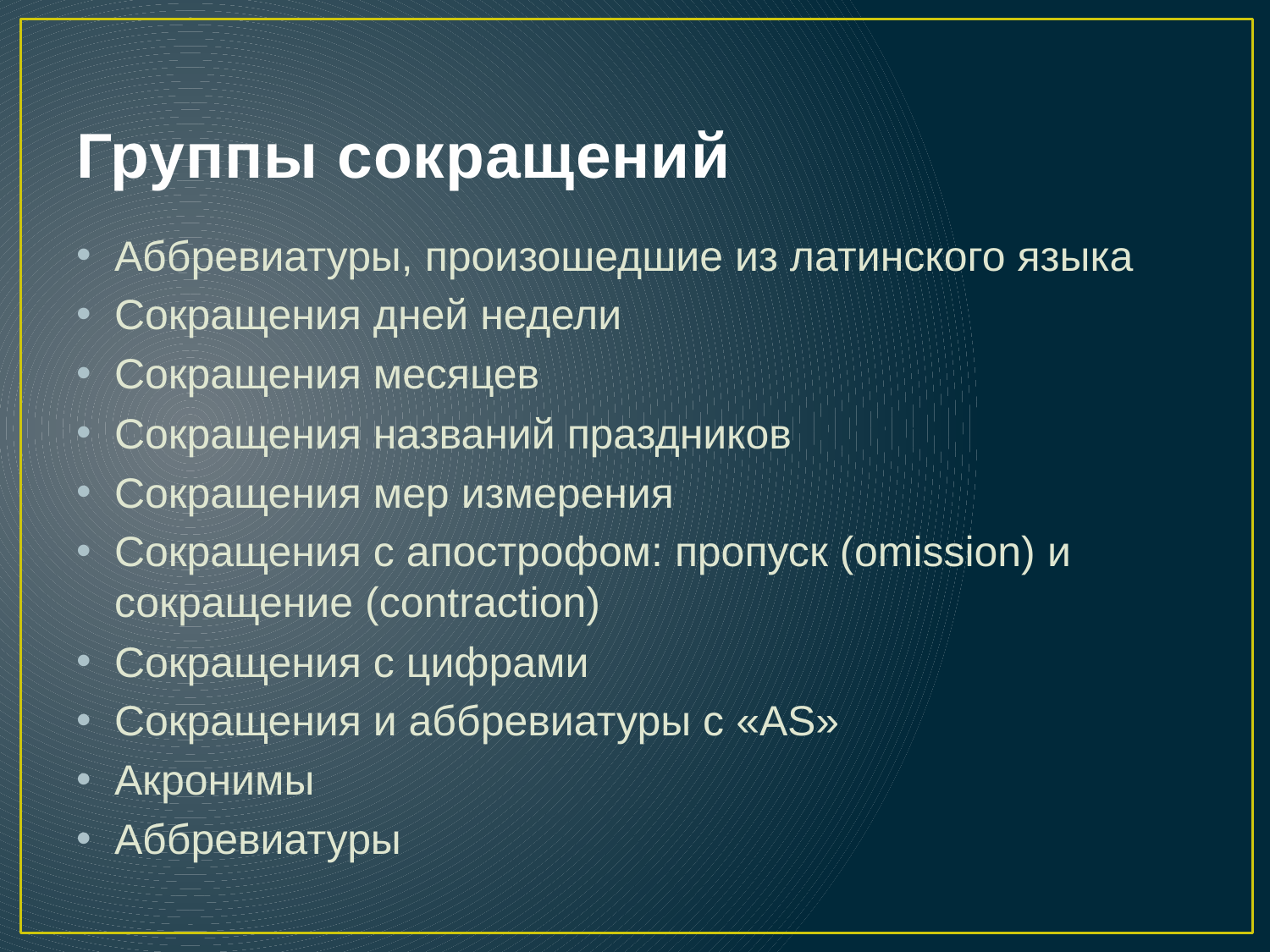

# Группы сокращений
Аббревиатуры, произошедшие из латинского языка
Сокращения дней недели
Сокращения месяцев
Сокращения названий праздников
Сокращения мер измерения
Сокращения с апострофом: пропуск (omission) и сокращение (contraction)
Сокращения с цифрами
Сокращения и аббревиатуры с «AS»
Акронимы
Аббревиатуры